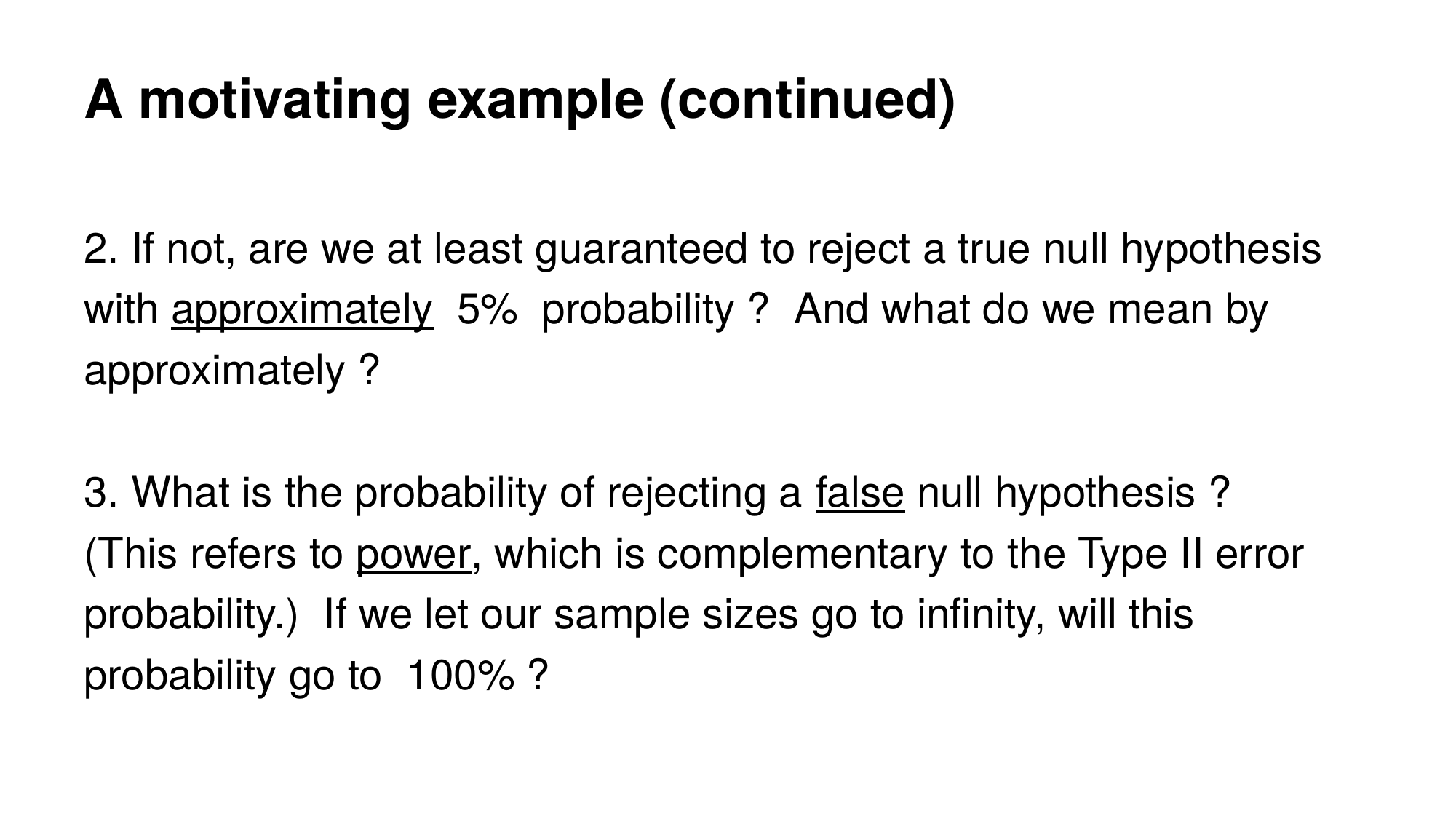

# A motivating example (continued)
2. If not, are we at least guaranteed to reject a true null hypothesis with approximately  5%  probability ?  And what do we mean by approximately ?

3. What is the probability of rejecting a false null hypothesis ?  (This refers to power, which is complementary to the Type II error probability.)  If we let our sample sizes go to infinity, will this probability go to  100% ?